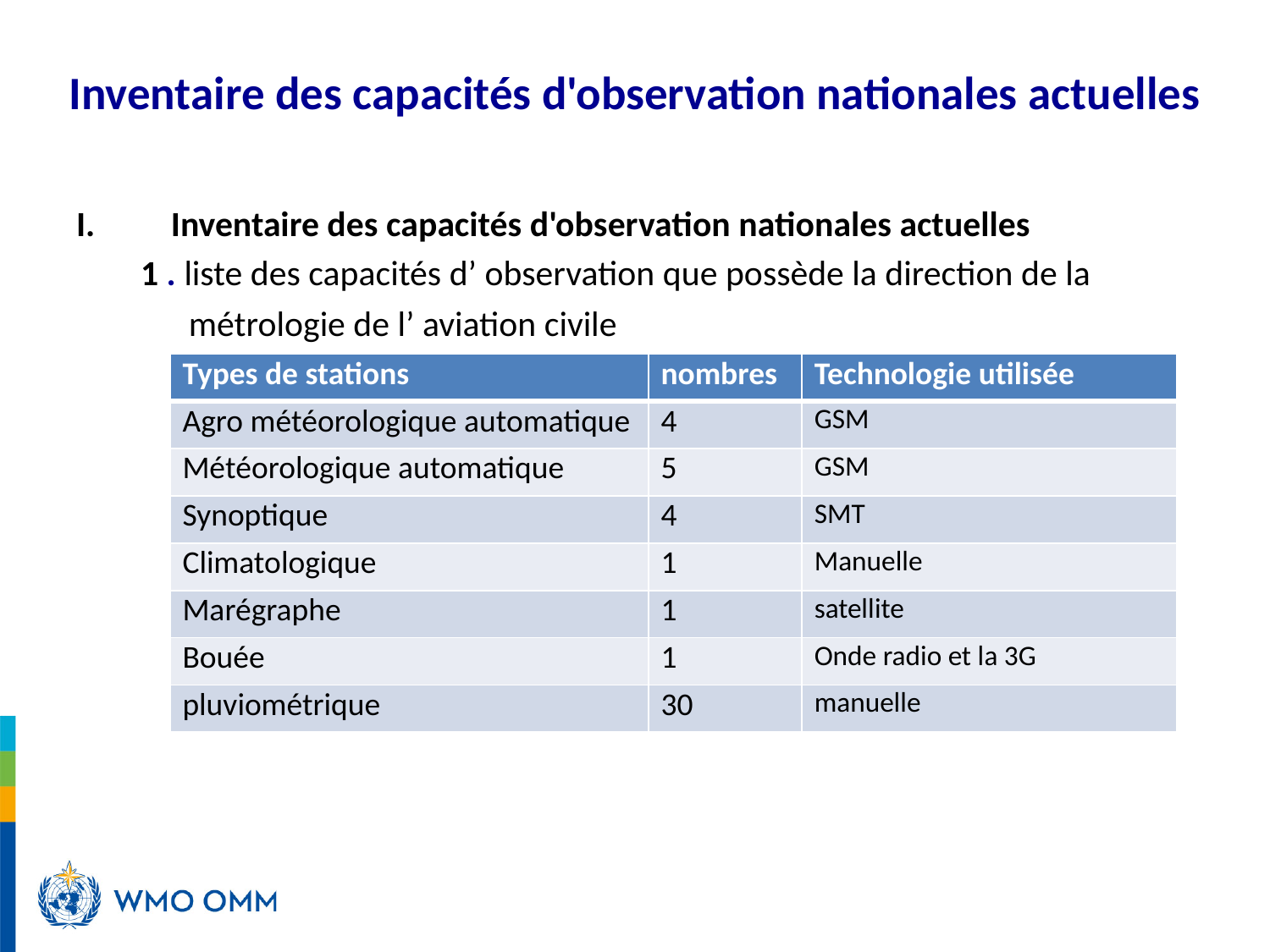

# Inventaire des capacités d'observation nationales actuelles
Inventaire des capacités d'observation nationales actuelles
        1 . liste des capacités d’ observation que possède la direction de la
              métrologie de l’ aviation civile
| Types de stations | nombres | Technologie utilisée |
| --- | --- | --- |
| Agro météorologique automatique | 4 | GSM |
| Météorologique automatique | 5 | GSM |
| Synoptique | 4 | SMT |
| Climatologique | 1 | Manuelle |
| Marégraphe | 1 | satellite |
| Bouée | 1 | Onde radio et la 3G |
| pluviométrique | 30 | manuelle |